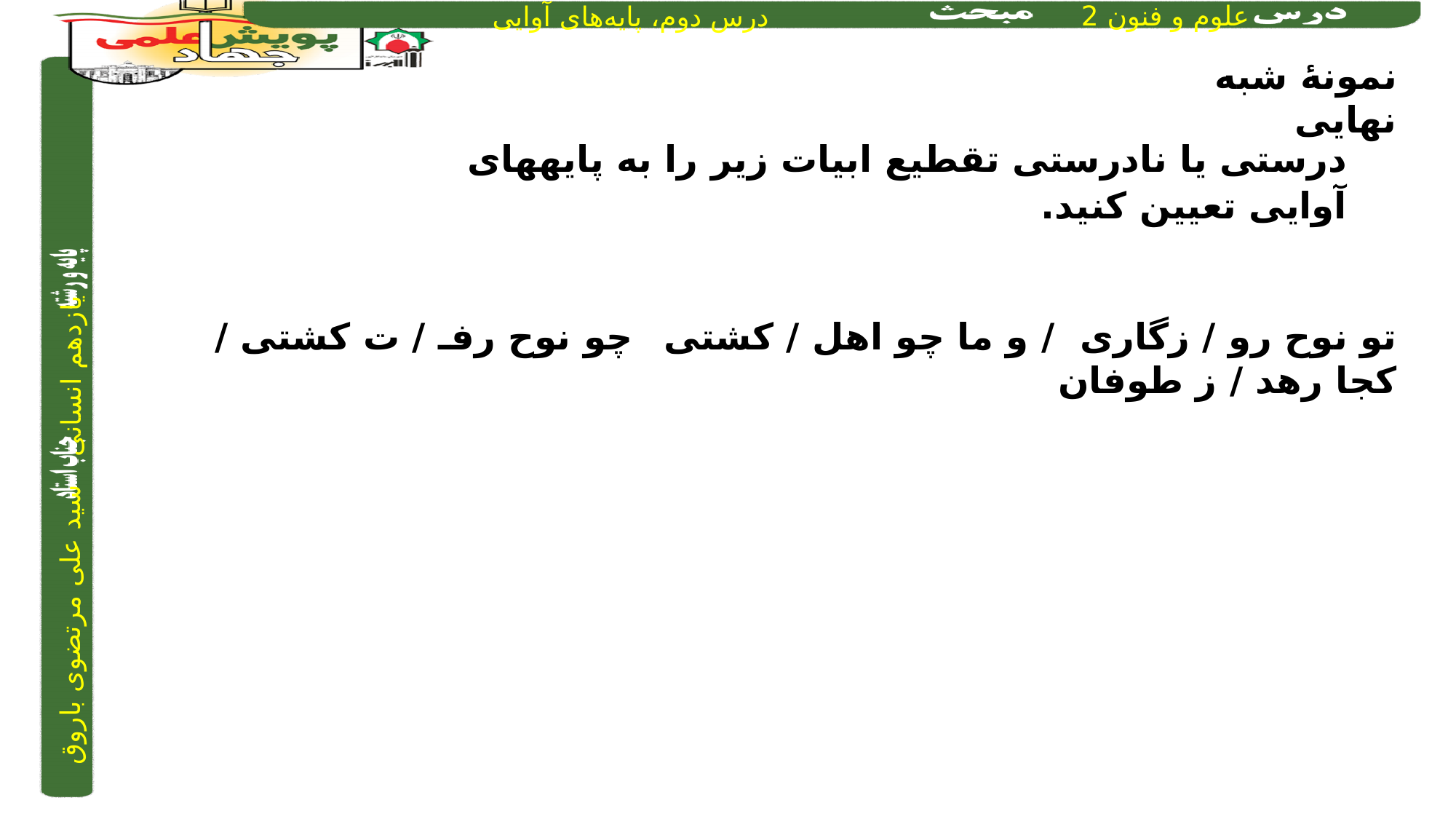

نمونۀ شبه نهایی
درستی یا نادرستی تقطیع ابیات زیر را به پایه­های آوایی تعیین کنید.
تو نوح رو / زگاری  / و ما چو اهل / کشتی		چو نوح رفـ / ت کشتی / کجا رهد / ز طوفان